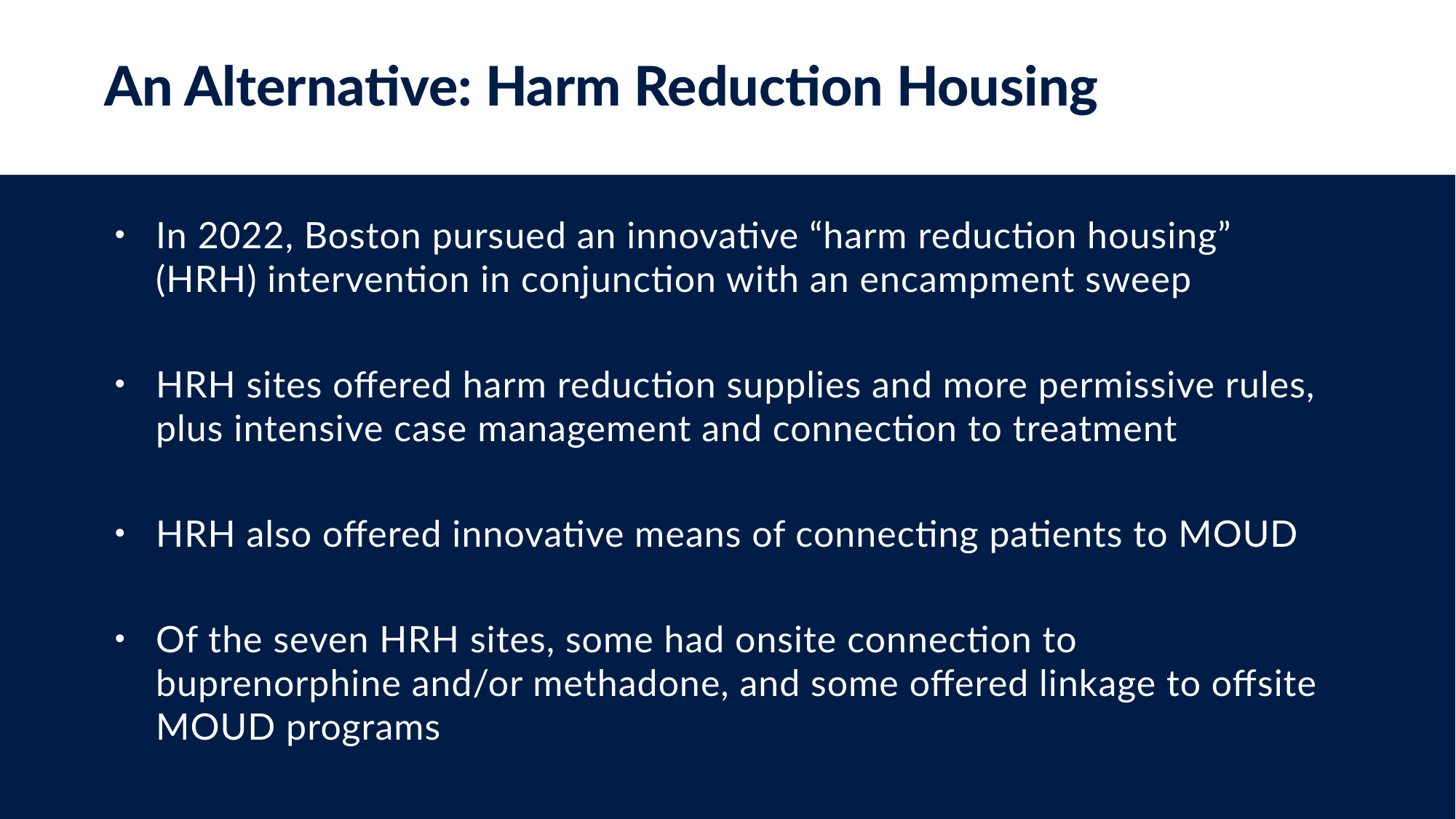

An Alternative: Harm Reduction Housing
In 2022, Boston pursued an innovative “harm reduction housing” (HRH) intervention in conjunction with an encampment sweep

HRH sites offered harm reduction supplies and more permissive rules, plus intensive case management and connection to treatment

HRH also offered innovative means of connecting patients to MOUD

Of the seven HRH sites, some had onsite connection to buprenorphine and/or methadone, and some offered linkage to offsite MOUD programs